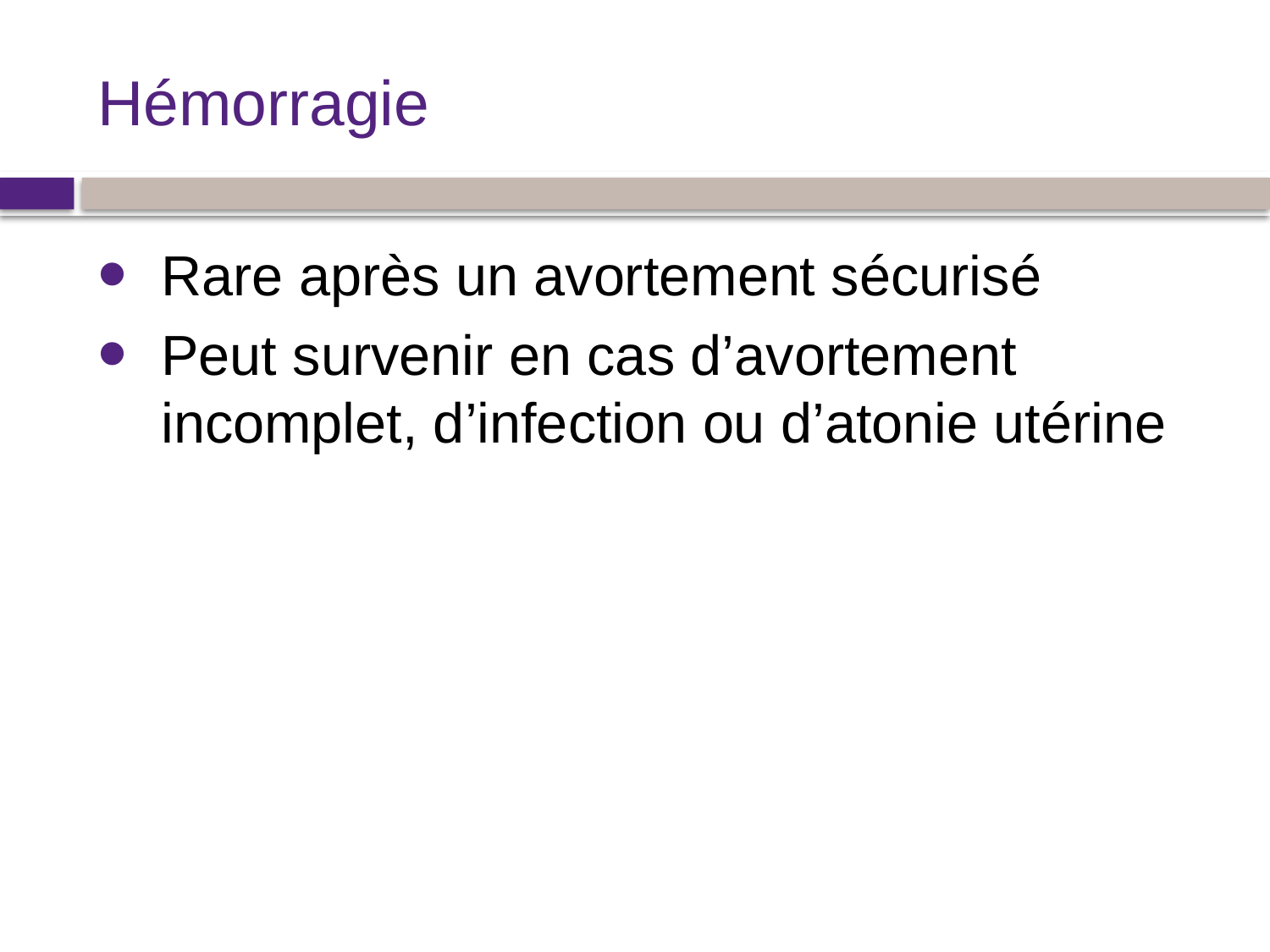

# Hémorragie
Rare après un avortement sécurisé
Peut survenir en cas d’avortement incomplet, d’infection ou d’atonie utérine